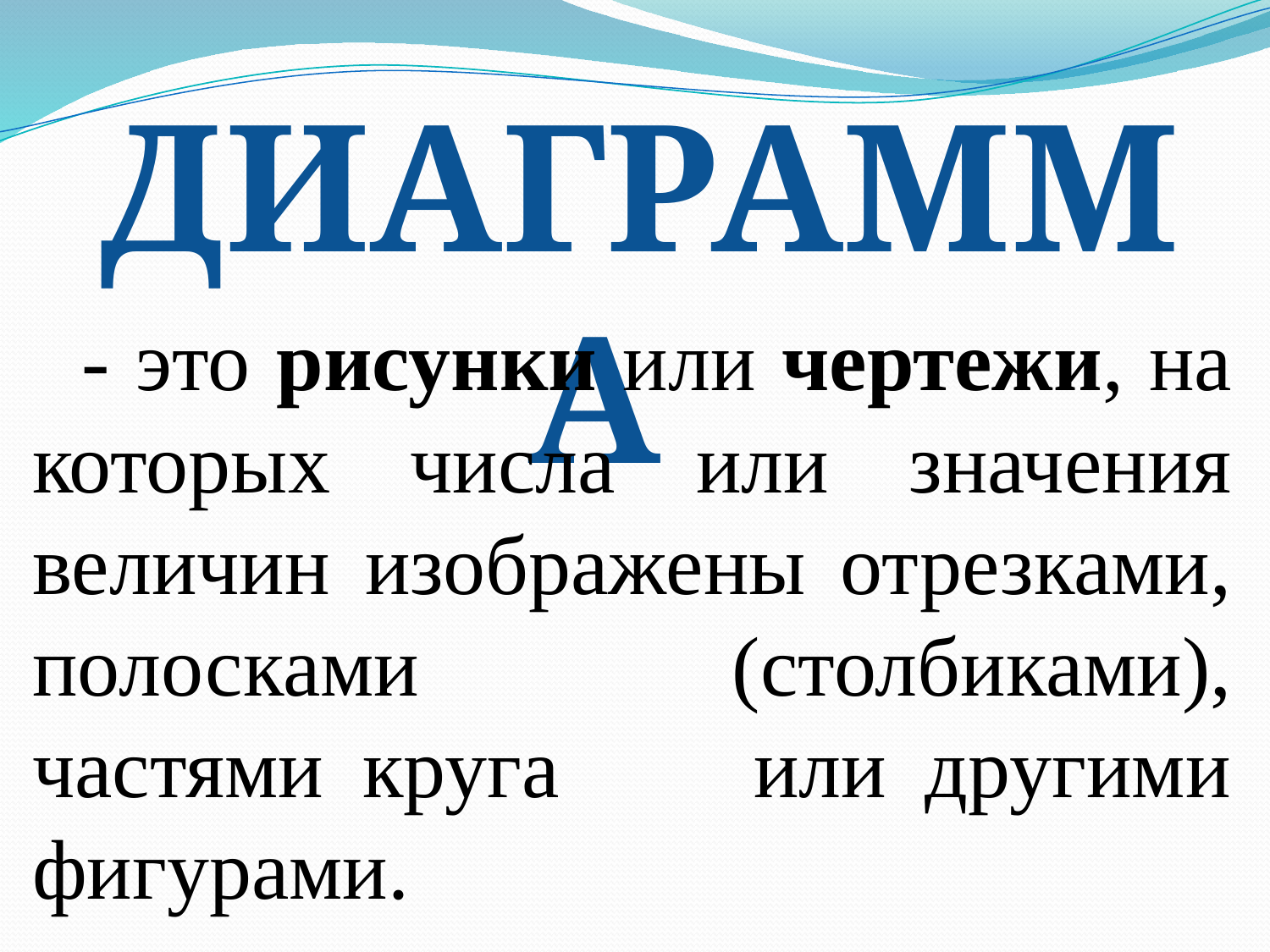

ДИАГРАММА
  - это рисунки или чертежи, на которых числа или значения величин изображены отрезками, полосками (столбиками), частями круга     или другими фигурами.